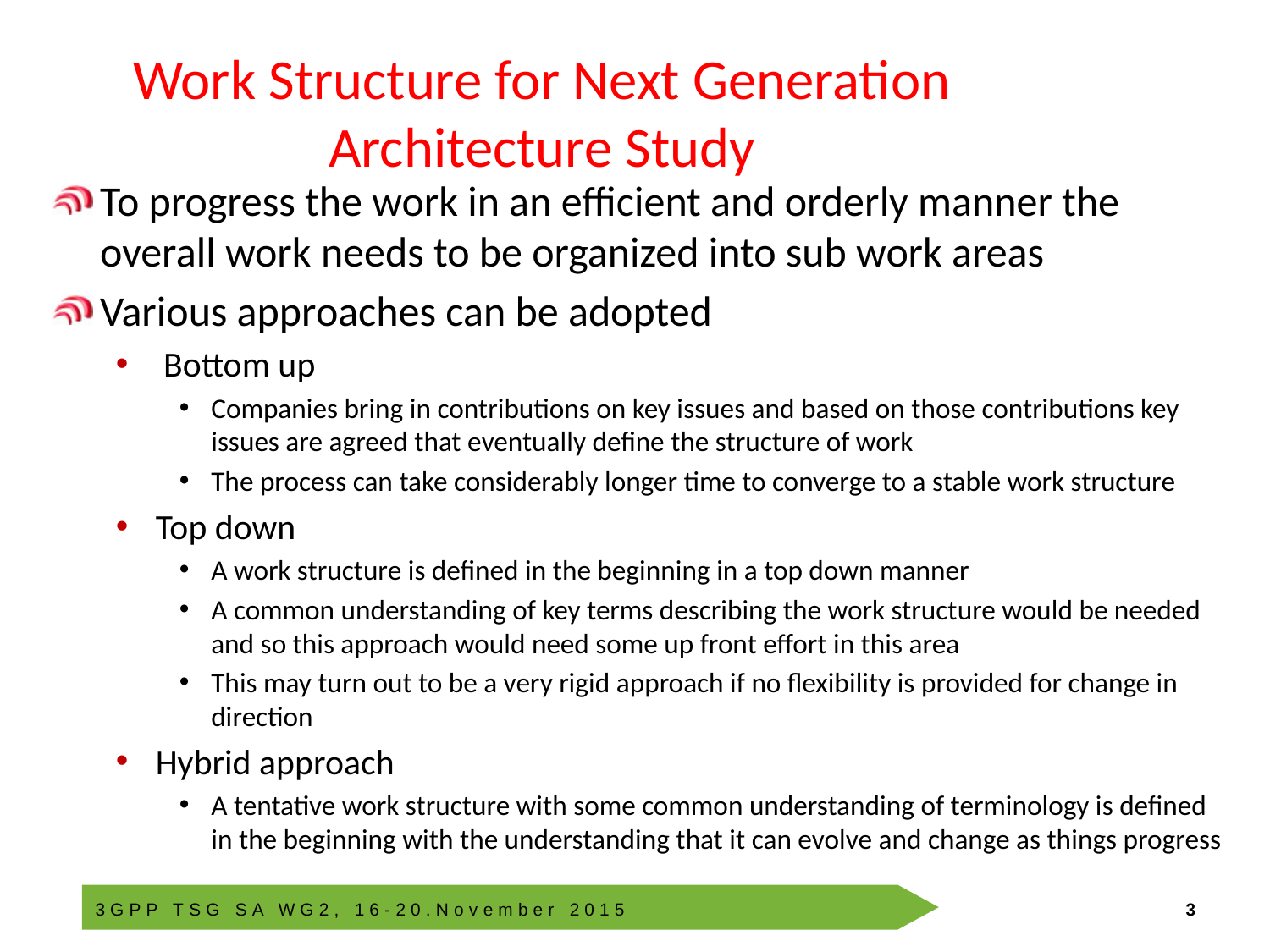

# Work Structure for Next Generation Architecture Study
To progress the work in an efficient and orderly manner the overall work needs to be organized into sub work areas
Various approaches can be adopted
 Bottom up
Companies bring in contributions on key issues and based on those contributions key issues are agreed that eventually define the structure of work
The process can take considerably longer time to converge to a stable work structure
Top down
A work structure is defined in the beginning in a top down manner
A common understanding of key terms describing the work structure would be needed and so this approach would need some up front effort in this area
This may turn out to be a very rigid approach if no flexibility is provided for change in direction
Hybrid approach
A tentative work structure with some common understanding of terminology is defined in the beginning with the understanding that it can evolve and change as things progress